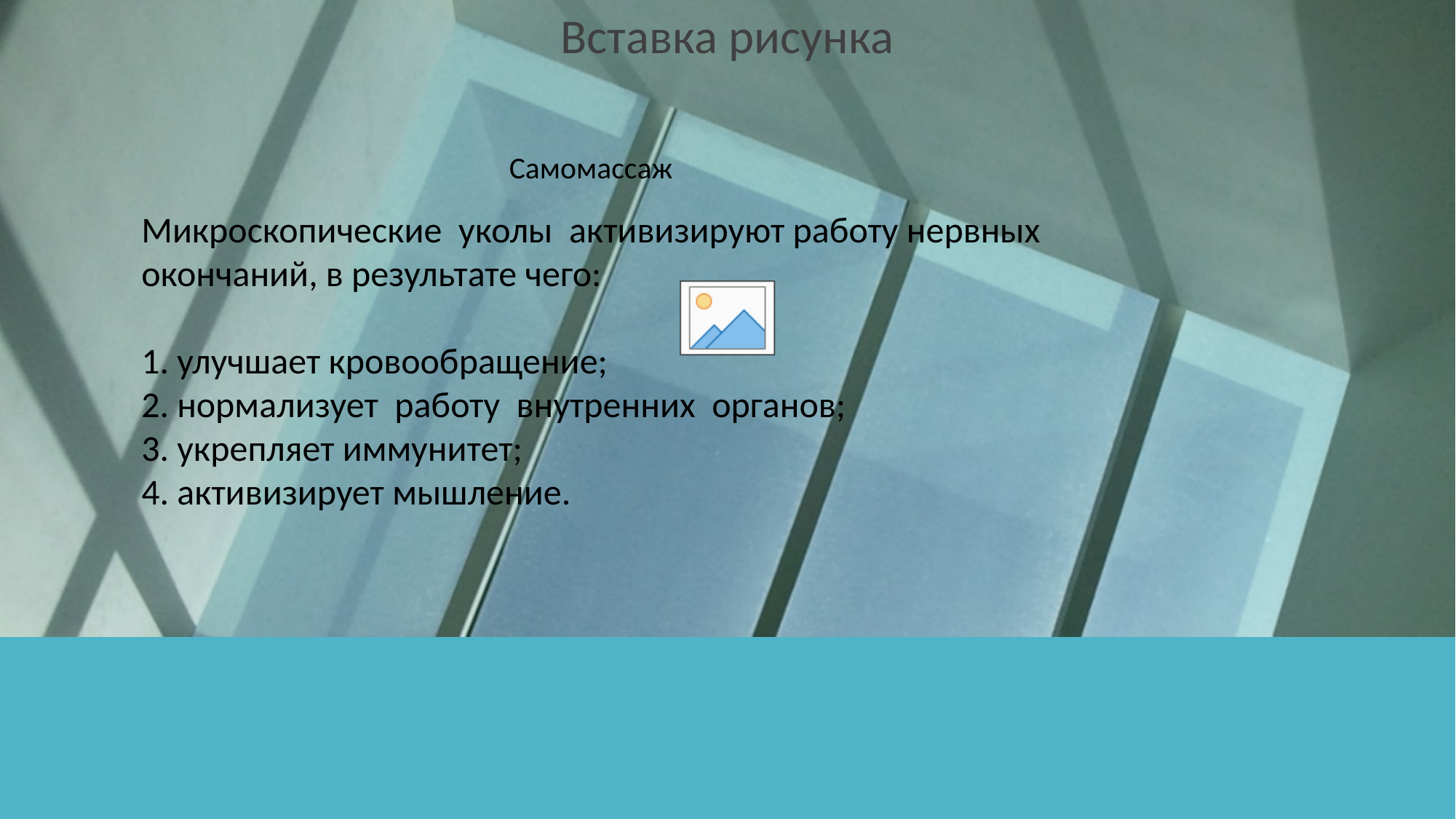

Самомассаж
Микроскопические  уколы  активизируют работу нервных  окончаний, в результате чего:
1. улучшает кровообращение;
2. нормализует  работу  внутренних  органов;
3. укрепляет иммунитет;
4. активизирует мышление.
#